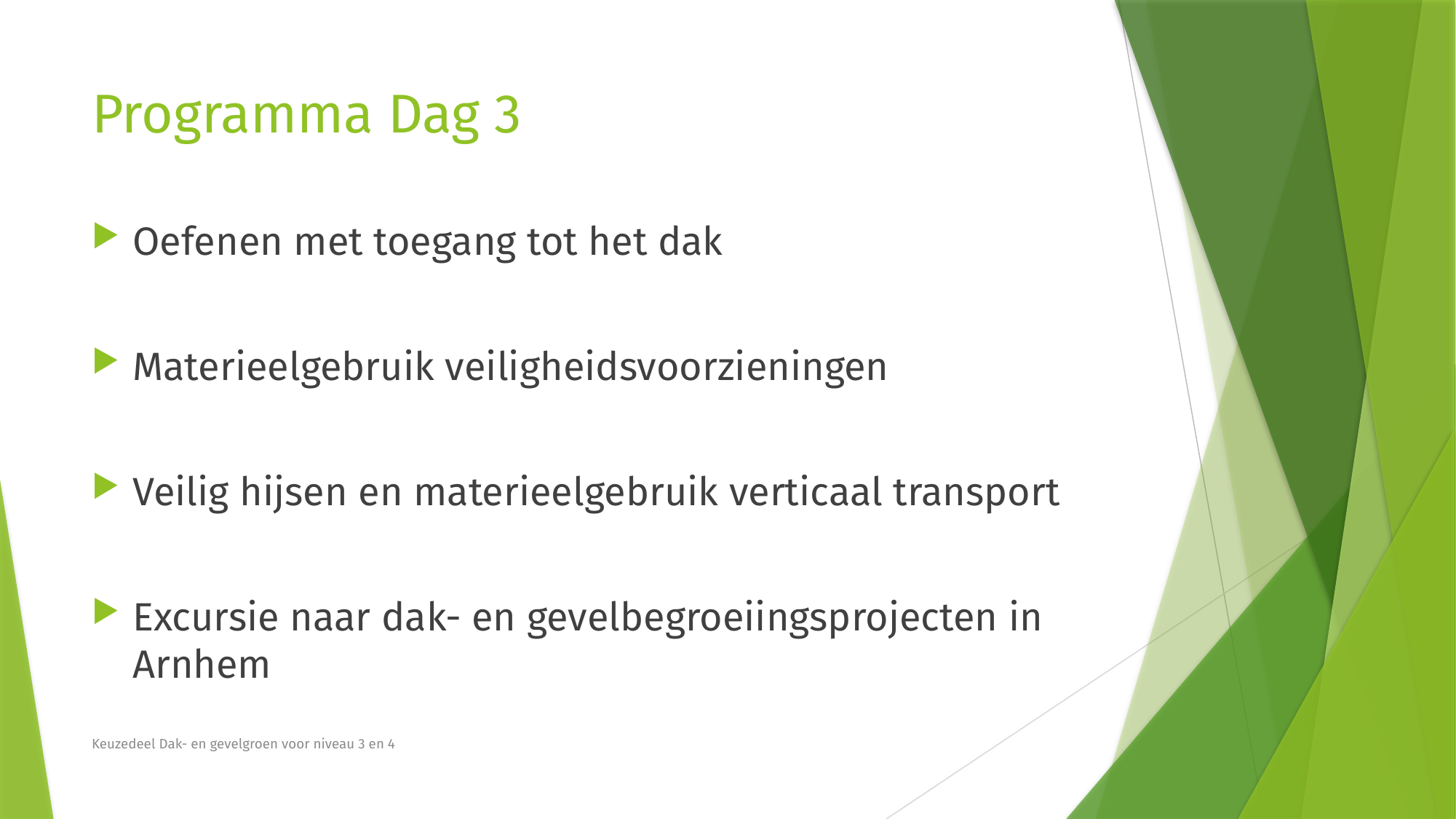

# Programma Dag 3
Oefenen met toegang tot het dak

Materieelgebruik veiligheidsvoorzieningen

Veilig hijsen en materieelgebruik verticaal transport

Excursie naar dak- en gevelbegroeiingsprojecten in Arnhem

Keuzedeel Dak- en gevelgroen voor niveau 3 en 4